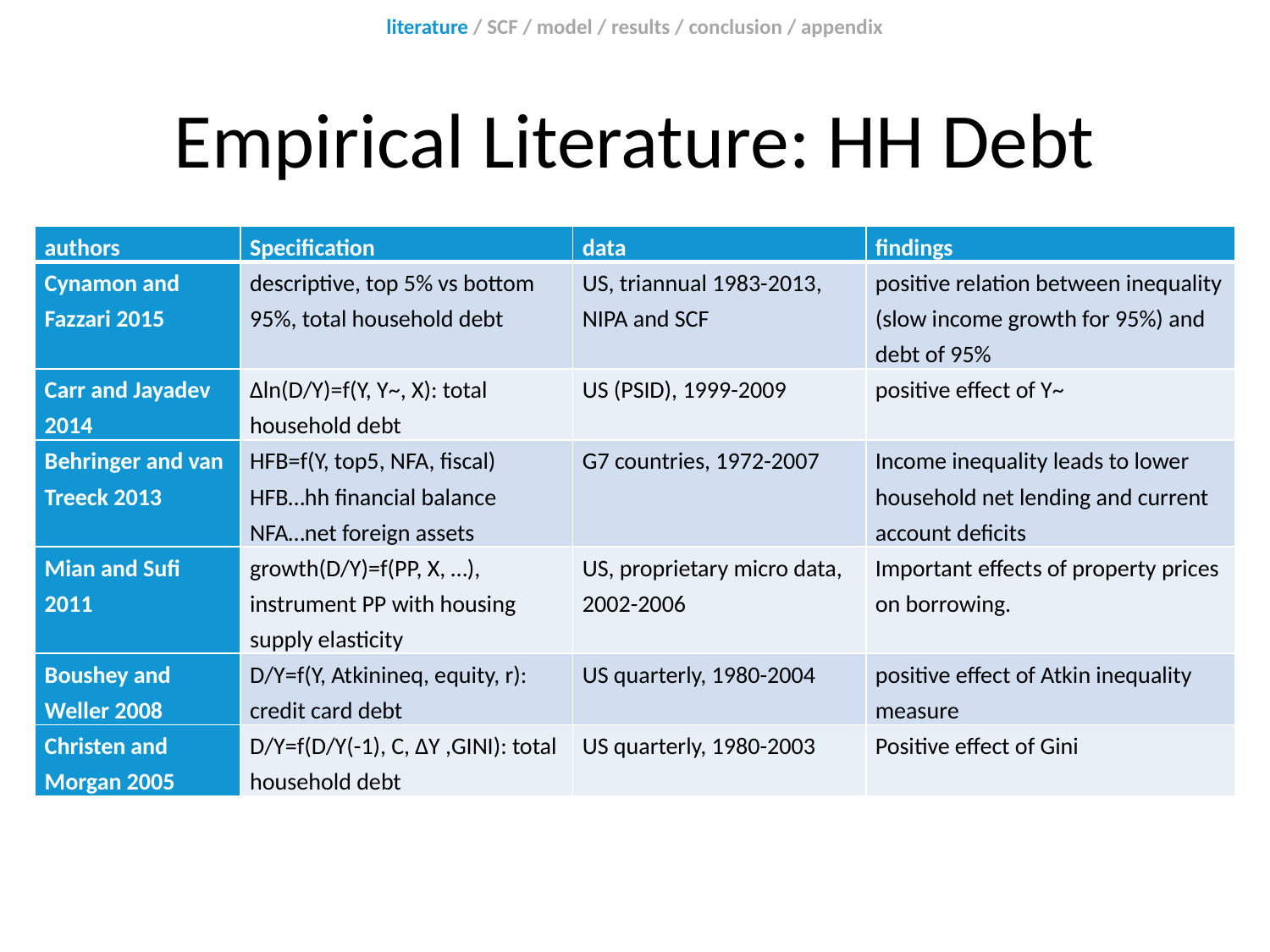

literature / SCF / model / results / conclusion / appendix
# Empirical Literature: HH Debt
| authors | Specification | data | findings |
| --- | --- | --- | --- |
| Cynamon and Fazzari 2015 | descriptive, top 5% vs bottom 95%, total household debt | US, triannual 1983-2013, NIPA and SCF | positive relation between inequality (slow income growth for 95%) and debt of 95% |
| Carr and Jayadev 2014 | Δln(D/Y)=f(Y, Y~, X): total household debt | US (PSID), 1999-2009 | positive effect of Y~ |
| Behringer and van Treeck 2013 | HFB=f(Y, top5, NFA, fiscal) HFB…hh financial balance NFA…net foreign assets | G7 countries, 1972-2007 | Income inequality leads to lower household net lending and current account deficits |
| Mian and Sufi 2011 | growth(D/Y)=f(PP, X, …), instrument PP with housing supply elasticity | US, proprietary micro data, 2002-2006 | Important effects of property prices on borrowing. |
| Boushey and Weller 2008 | D/Y=f(Y, Atkinineq, equity, r): credit card debt | US quarterly, 1980-2004 | positive effect of Atkin inequality measure |
| Christen and Morgan 2005 | D/Y=f(D/Y(-1), C, ΔY ,GINI): total household debt | US quarterly, 1980-2003 | Positive effect of Gini |